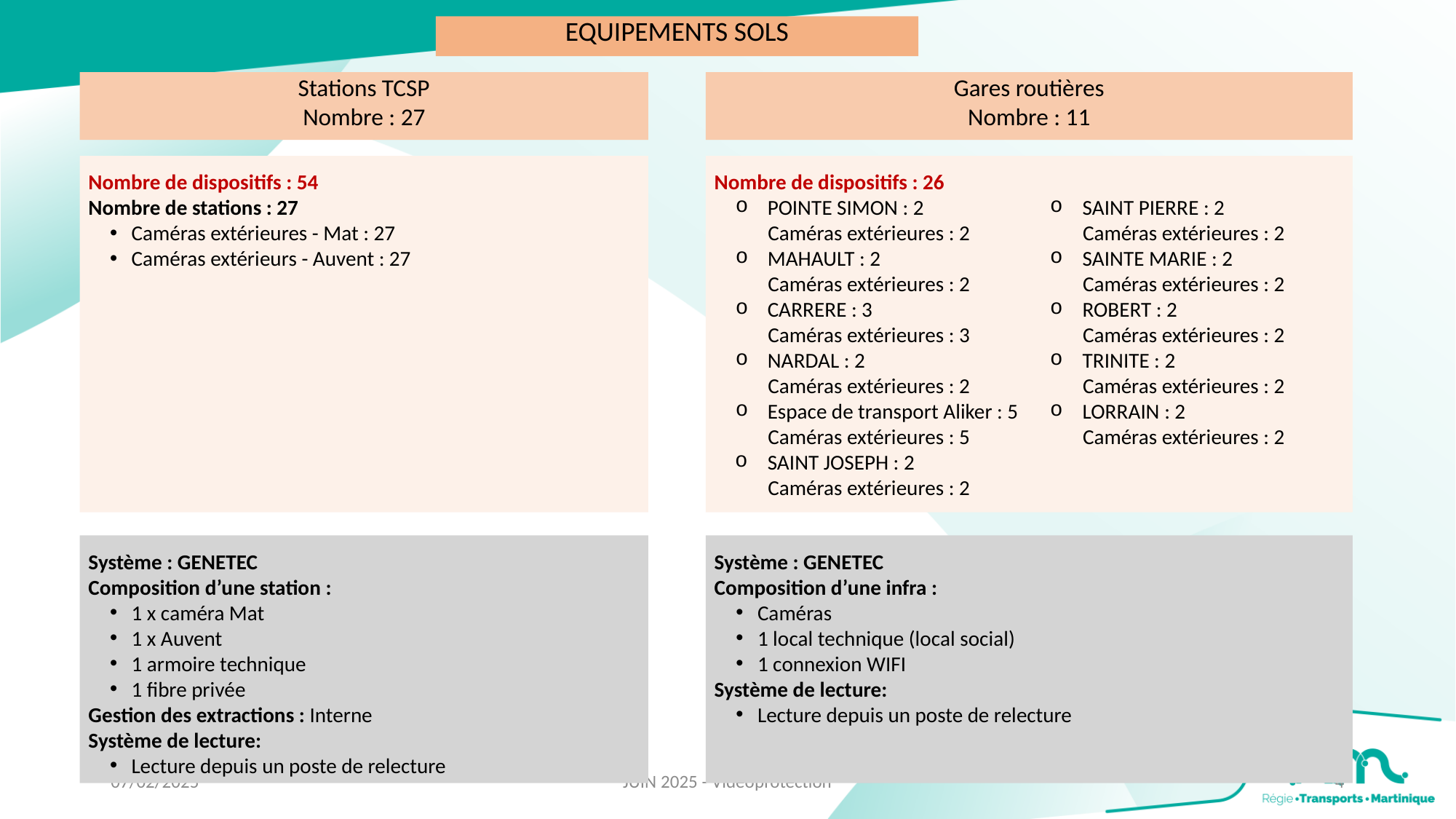

EQUIPEMENTS SOLS

Gares routières
Nombre : 11

Stations TCSP
Nombre : 27

Nombre de dispositifs : 54
Nombre de stations : 27
Caméras extérieures - Mat : 27
Caméras extérieurs - Auvent : 27

Nombre de dispositifs : 26
POINTE SIMON : 2
Caméras extérieures : 2
MAHAULT : 2
Caméras extérieures : 2
CARRERE : 3
Caméras extérieures : 3
NARDAL : 2
Caméras extérieures : 2
Espace de transport Aliker : 5
Caméras extérieures : 5
SAINT JOSEPH : 2
Caméras extérieures : 2

SAINT PIERRE : 2
Caméras extérieures : 2
SAINTE MARIE : 2
Caméras extérieures : 2
ROBERT : 2
Caméras extérieures : 2
TRINITE : 2
Caméras extérieures : 2
LORRAIN : 2
Caméras extérieures : 2

Système : GENETEC
Composition d’une station :
1 x caméra Mat
1 x Auvent
1 armoire technique
1 fibre privée
Gestion des extractions : Interne
Système de lecture:
Lecture depuis un poste de relecture
Système : GENETEC
Composition d’une infra :
Caméras
1 local technique (local social)
1 connexion WIFI
Système de lecture:
Lecture depuis un poste de relecture
07/02/2025
JUIN 2025 - Vidéoprotection
4